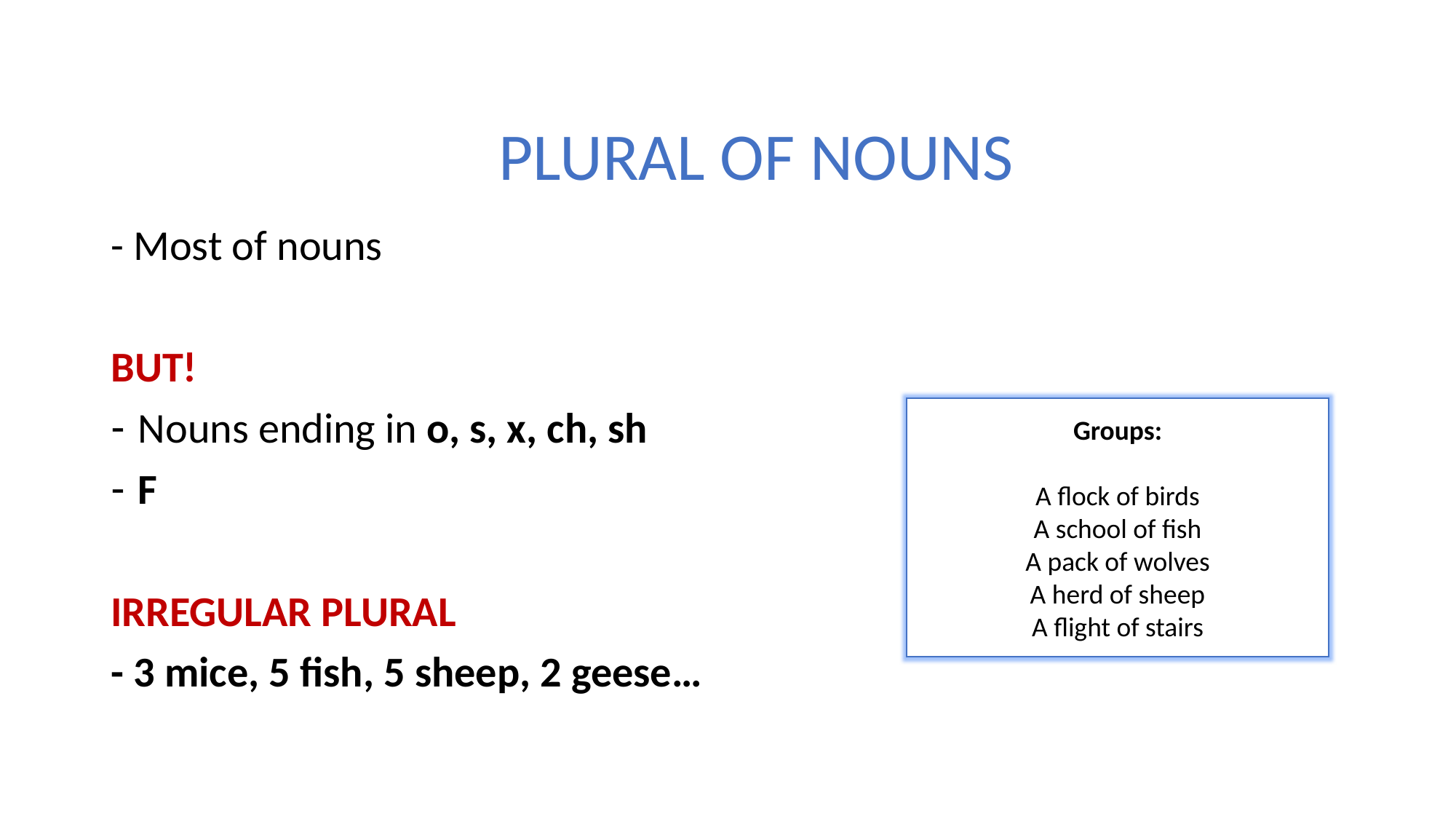

# PLURAL OF NOUNS
- Most of nouns –s

BUT!
Nouns ending in o, s, x, ch, sh – es
F – ves

IRREGULAR PLURAL
- 3 mice, 5 fish, 5 sheep, 2 geese…

Groups:

A flock of birds
A school of fish
A pack of wolves
A herd of sheep
A flight of stairs